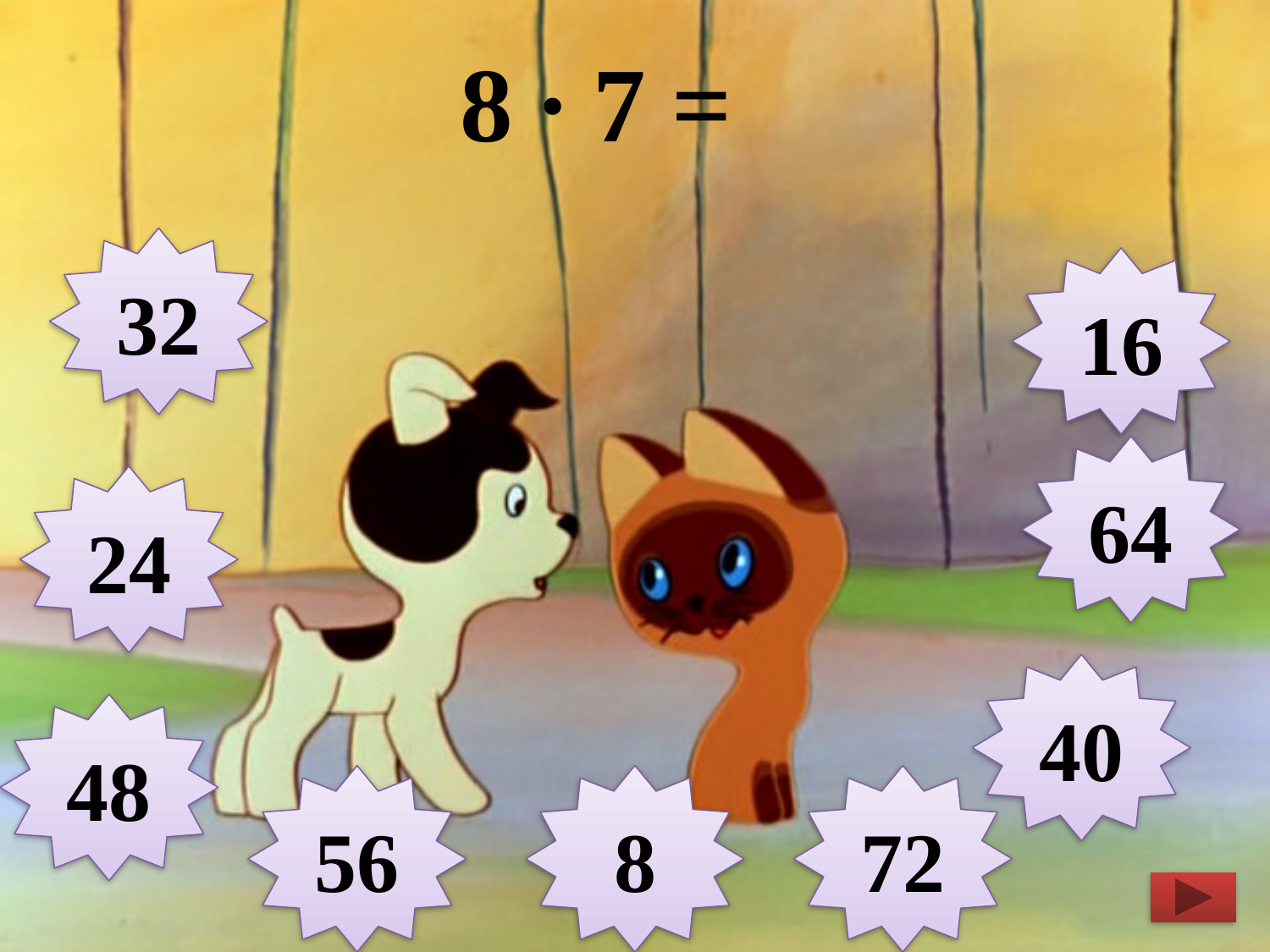

8 ∙ 7 =
32
16
64
24
40
48
56
8
72